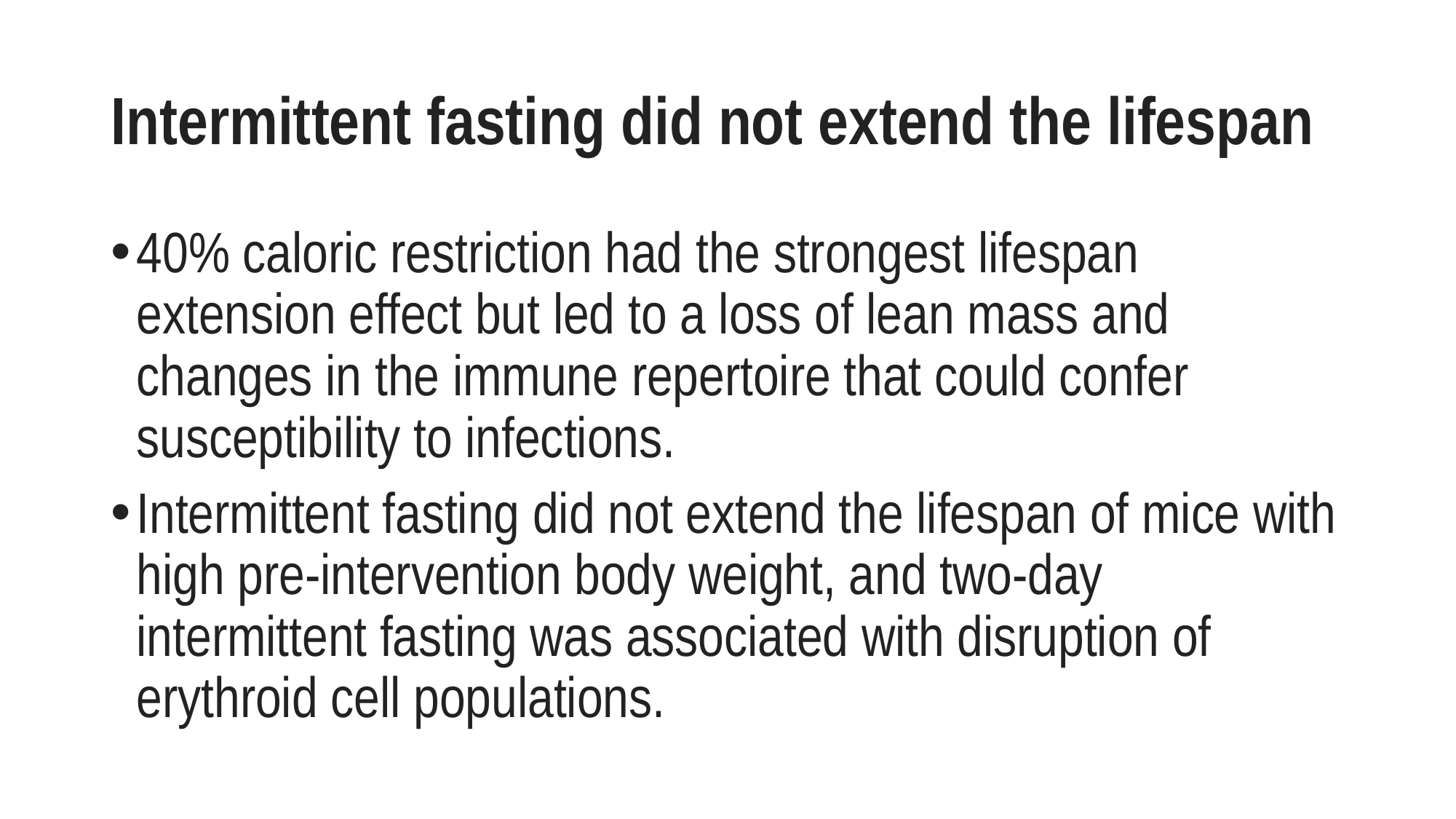

# Intermittent fasting did not extend the lifespan
40% caloric restriction had the strongest lifespan extension effect but led to a loss of lean mass and changes in the immune repertoire that could confer susceptibility to infections.
Intermittent fasting did not extend the lifespan of mice with high pre-intervention body weight, and two-day intermittent fasting was associated with disruption of erythroid cell populations.